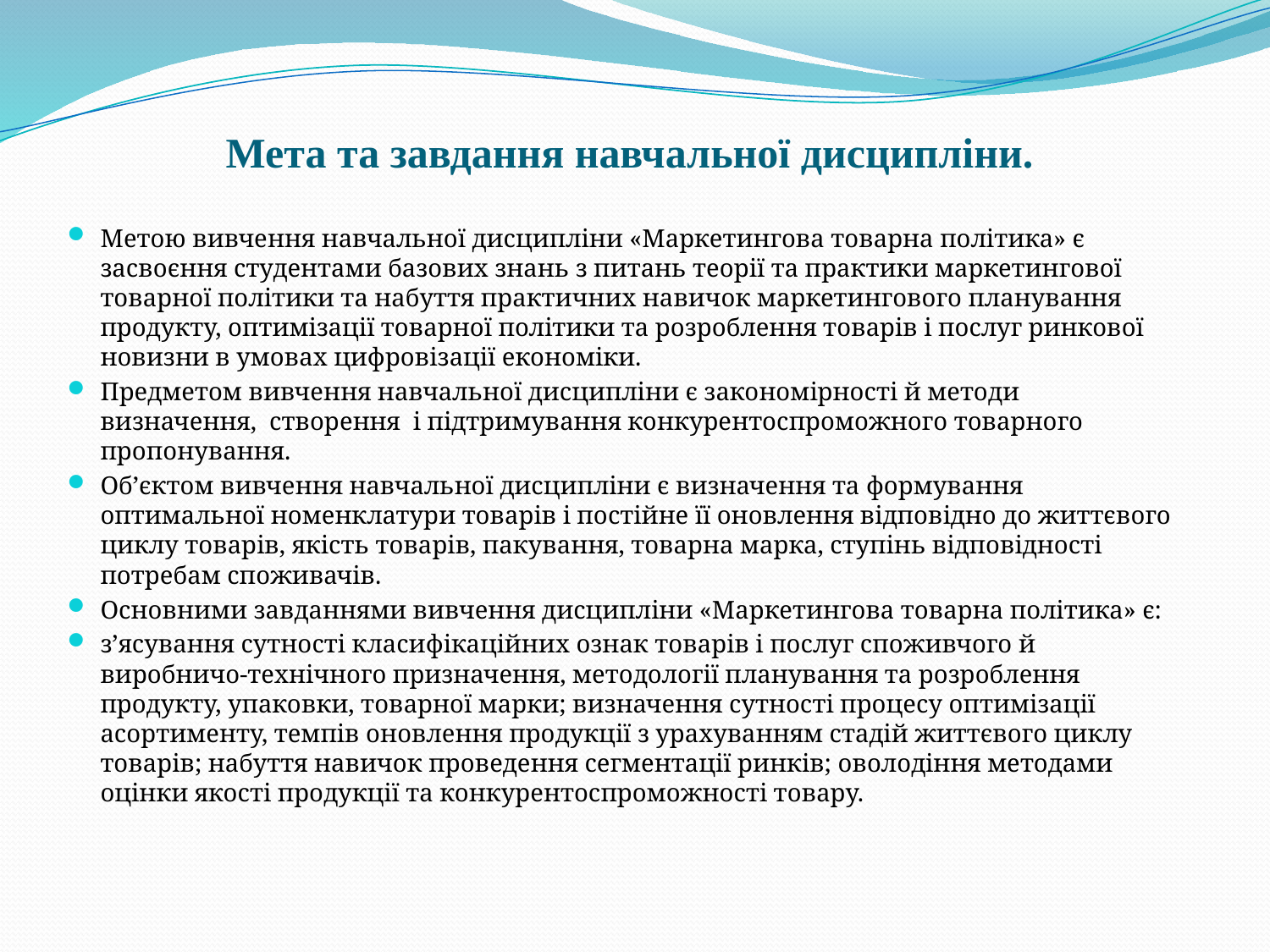

# Мета та завдання навчальної дисципліни.
Метою вивчення навчальної дисципліни «Маркетингова товарна політика» є засвоєння студентами базових знань з питань теорії та практики маркетингової товарної політики та набуття практичних навичок маркетингового планування продукту, оптимізації товарної політики та розроблення товарів і послуг ринкової новизни в умовах цифровізації економіки.
Предметом вивчення навчальної дисципліни є закономірності й методи  визначення,  створення  і підтримування конкурентоспроможного товарного пропонування.
Об’єктом вивчення навчальної дисципліни є визначення та формування оптимальної номенклатури товарів і постійне її оновлення відповідно до життєвого циклу товарів, якість товарів, пакування, товарна марка, ступінь відповідності потребам споживачів.
Основними завданнями вивчення дисципліни «Маркетингова товарна політика» є:
з’ясування сутності класифікаційних ознак товарів і послуг споживчого й виробничо-технічного призначення, методології планування та розроблення продукту, упаковки, товарної марки; визначення сутності процесу оптимізації асортименту, темпів оновлення продукції з урахуванням стадій життєвого циклу товарів; набуття навичок проведення сегментації ринків; оволодіння методами оцінки якості продукції та конкурентоспроможності товару.